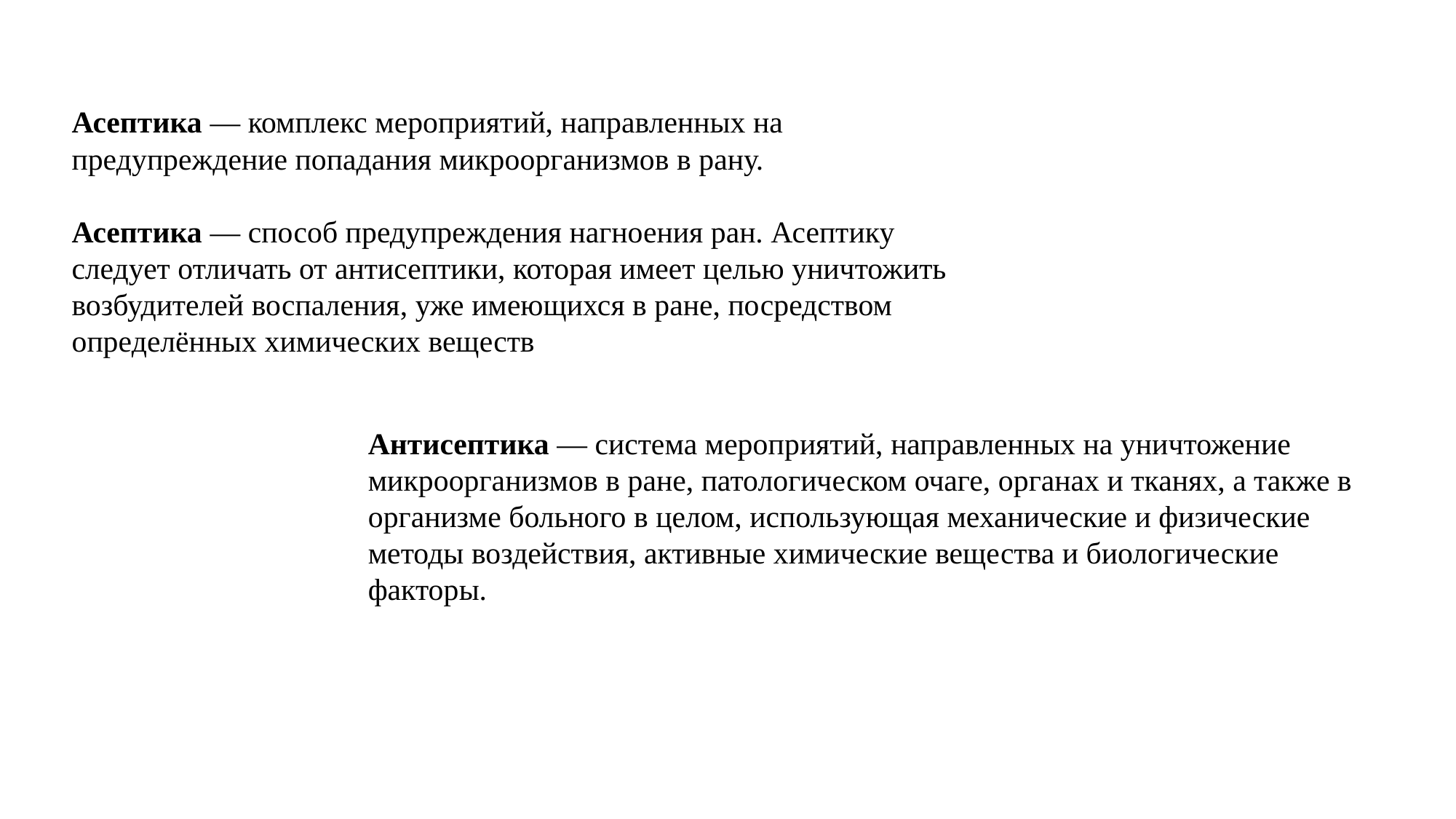

Асептика — комплекс мероприятий, направленных на предупреждение попадания микроорганизмов в рану.

Асептика — способ предупреждения нагноения ран. Асептику следует отличать от антисептики, которая имеет целью уничтожить возбудителей воспаления, уже имеющихся в ране, посредством определённых химических веществ
Антисептика — система мероприятий, направленных на уничтожение микроорганизмов в ране, патологическом очаге, органах и тканях, а также в организме больного в целом, использующая механические и физические методы воздействия, активные химические вещества и биологические факторы.